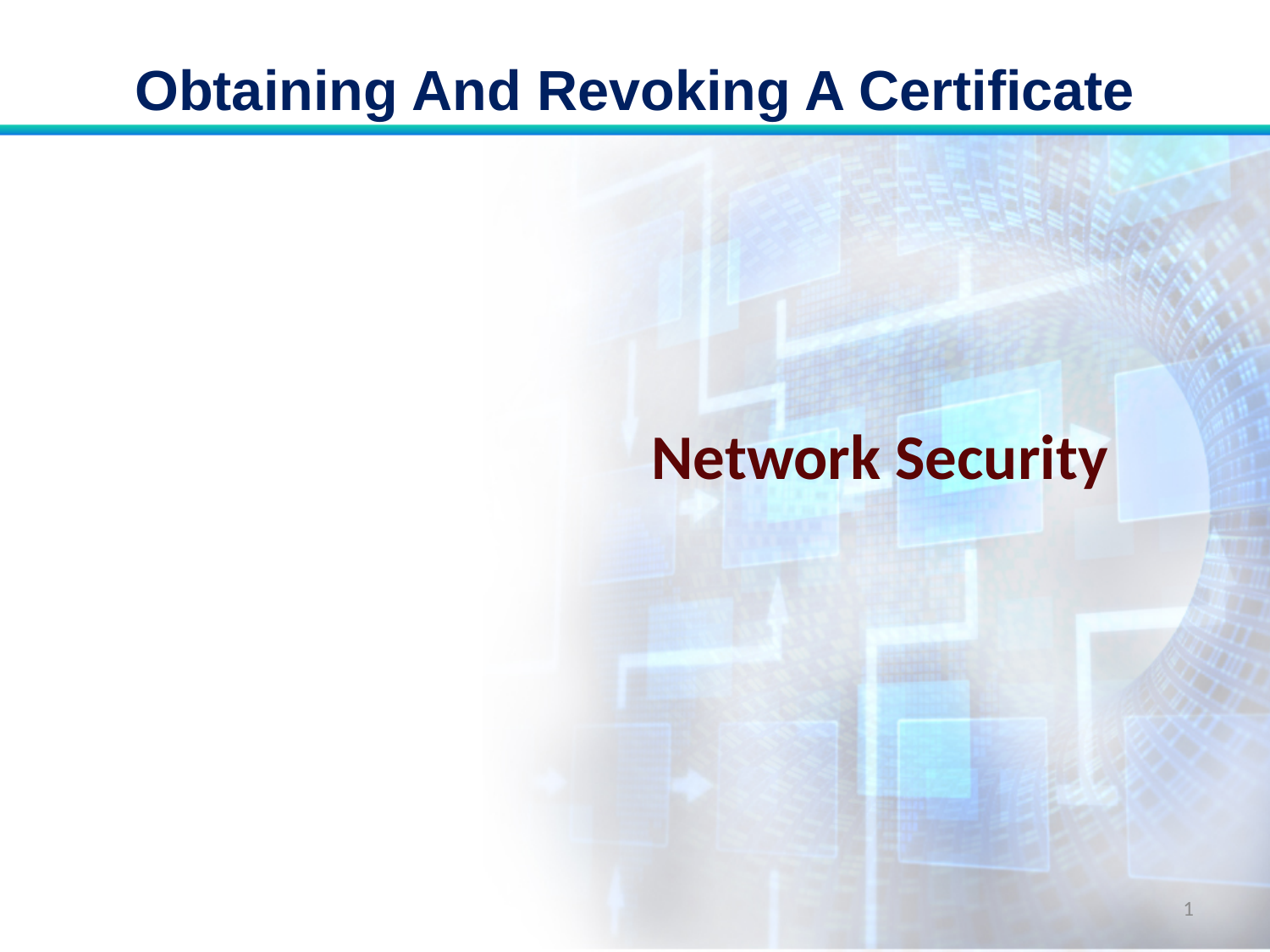

# Obtaining And Revoking A Certificate
Network Security
1